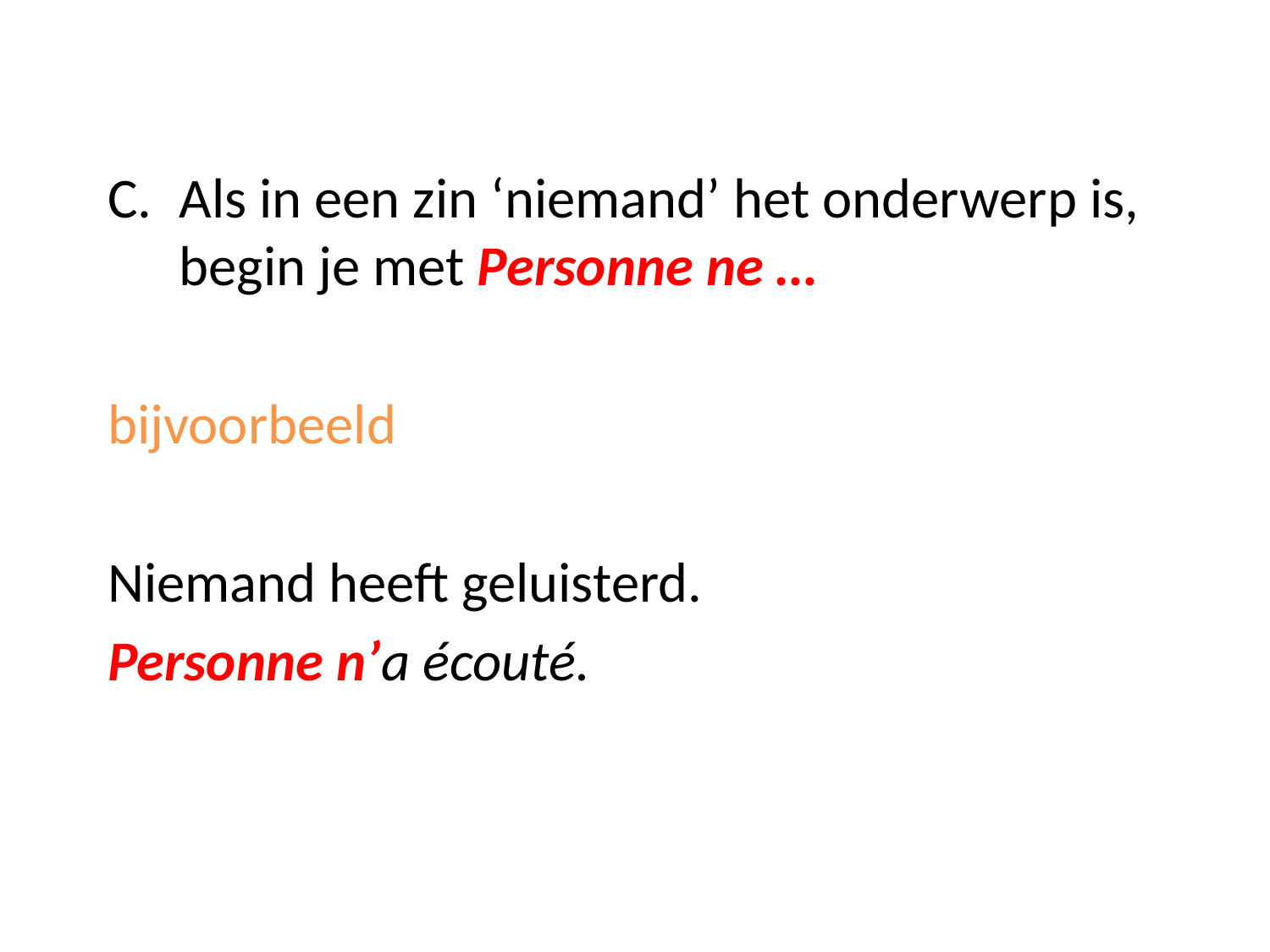

Als in een zin ‘niemand’ het onderwerp is, begin je met Personne ne …

bijvoorbeeld

Niemand heeft geluisterd.
Personne n’a écouté.